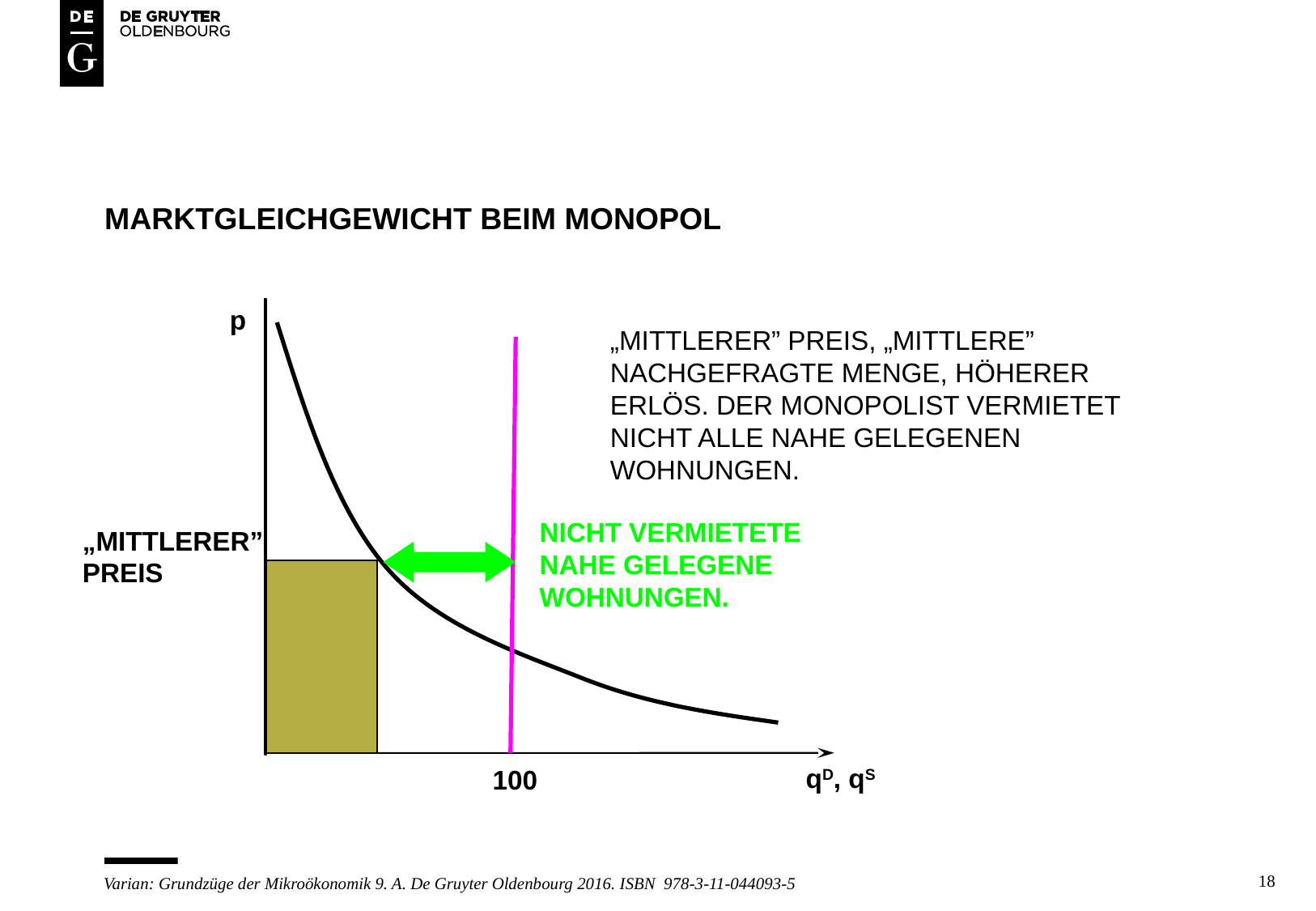

# Marktgleichgewicht beim Monopol
p

„MITTLERER” PREIS, „MITTLERE” NACHGEFRAGTE MENGE, HÖHERER ERLÖS. DER MONOPOLIST VERMIETET NICHT ALLE NAHE GELEGENEN WOHNUNGEN.

NICHT VERMIETETE NAHE GELEGENE WOHNUNGEN.
„MITTLERER”
PREIS

qD, qS
100
18
Varian: Grundzüge der Mikroökonomik 9. A. De Gruyter Oldenbourg 2016. ISBN  978-3-11-044093-5